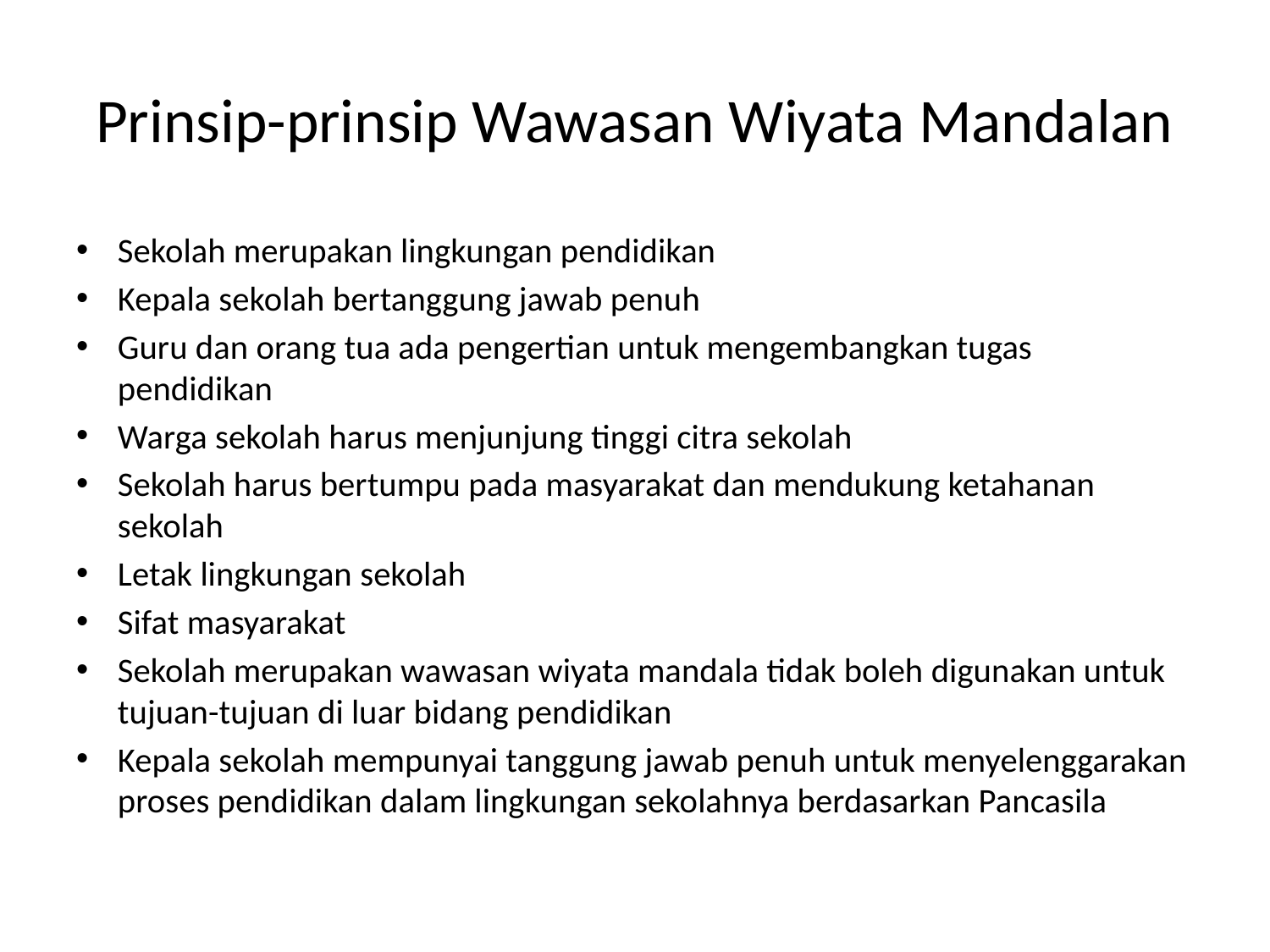

# Prinsip-prinsip Wawasan Wiyata Mandalan
Sekolah merupakan lingkungan pendidikan
Kepala sekolah bertanggung jawab penuh
Guru dan orang tua ada pengertian untuk mengembangkan tugas pendidikan
Warga sekolah harus menjunjung tinggi citra sekolah
Sekolah harus bertumpu pada masyarakat dan mendukung ketahanan sekolah
Letak lingkungan sekolah
Sifat masyarakat
Sekolah merupakan wawasan wiyata mandala tidak boleh digunakan untuk tujuan-tujuan di luar bidang pendidikan
Kepala sekolah mempunyai tanggung jawab penuh untuk menyelenggarakan proses pendidikan dalam lingkungan sekolahnya berdasarkan Pancasila